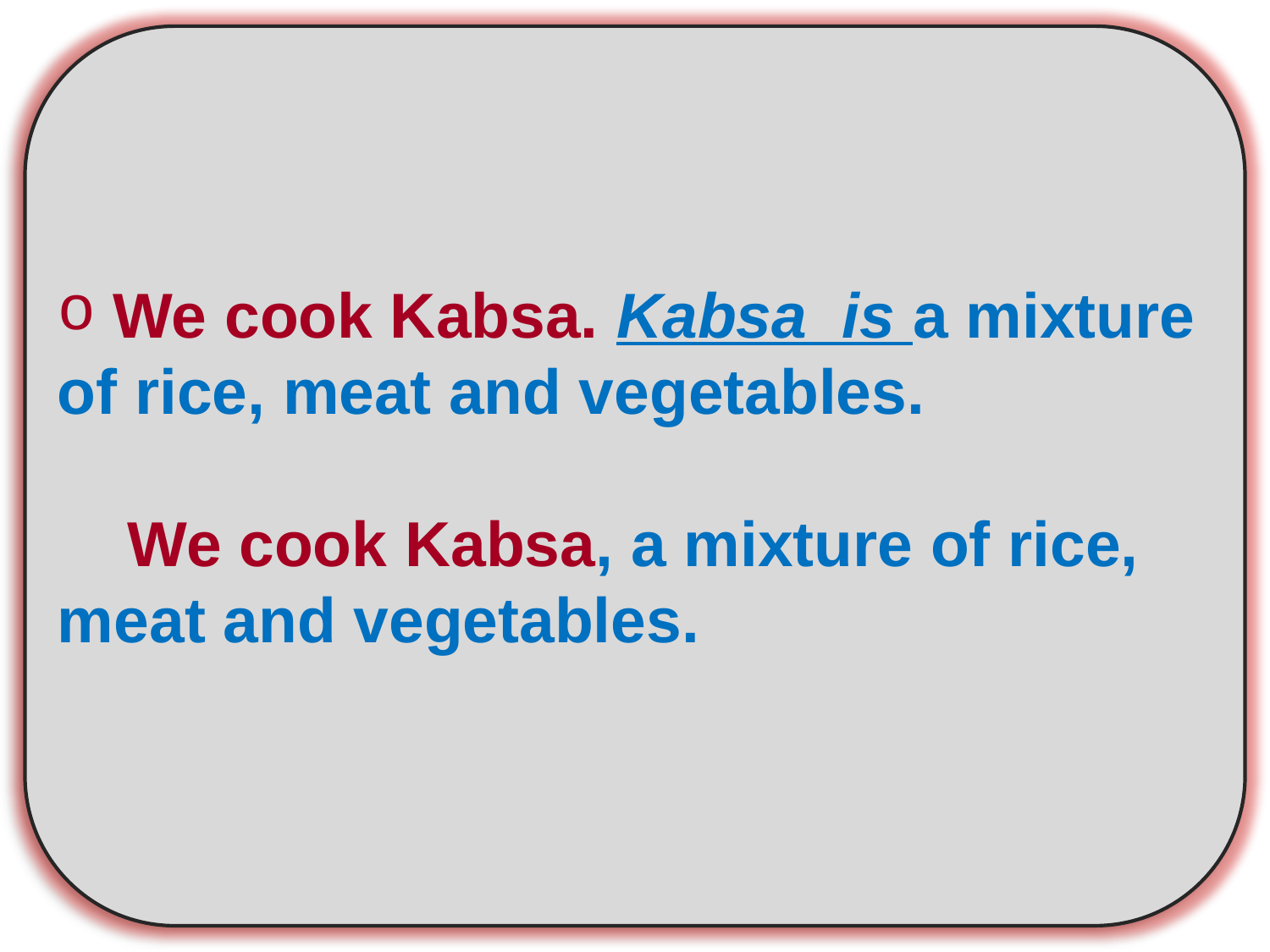

We cook Kabsa. Kabsa  is a mixture of rice, meat and vegetables.

    We cook Kabsa, a mixture of rice, meat and vegetables.